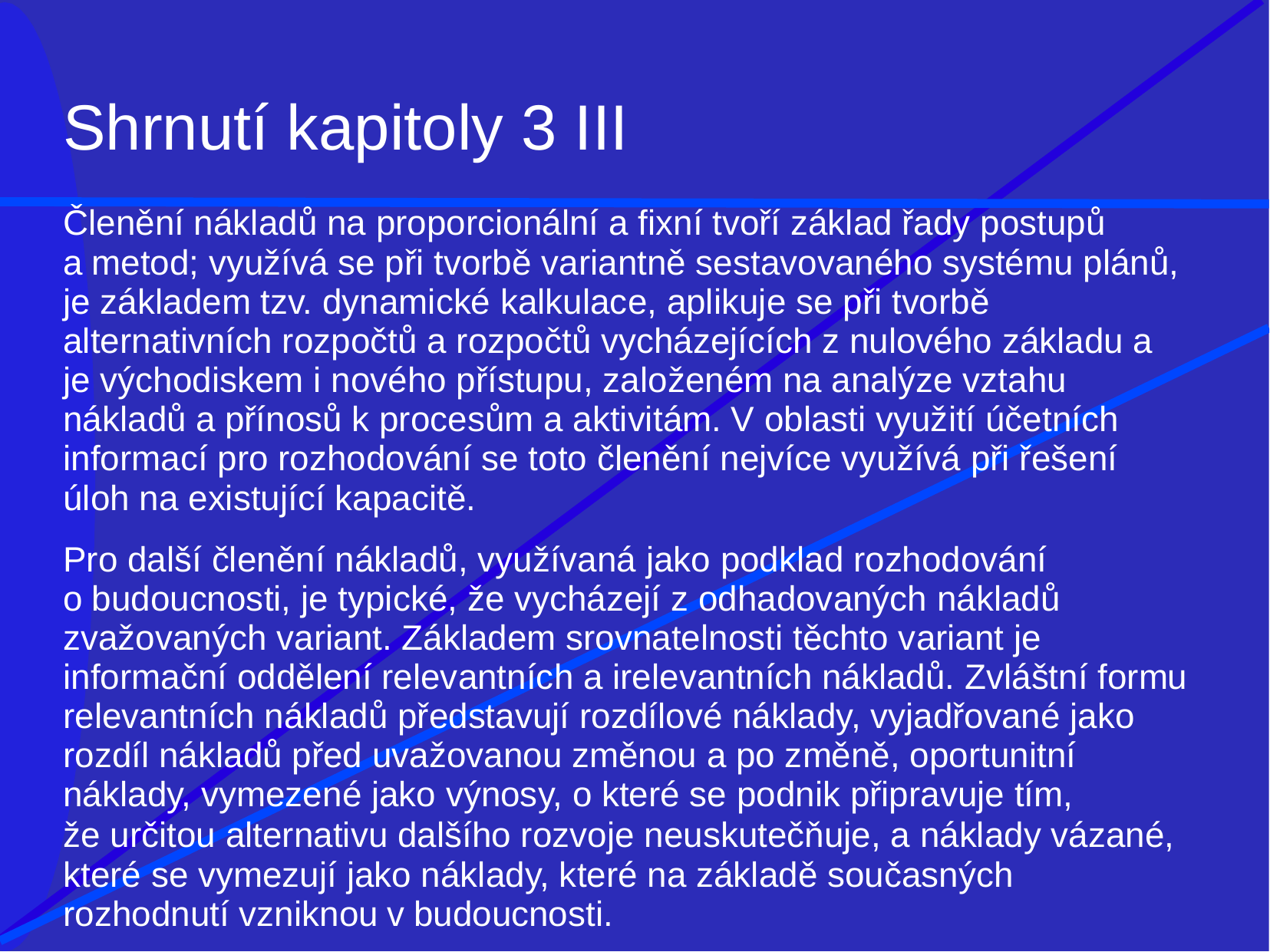

# Shrnutí kapitoly 3 III
Členění nákladů na proporcionální a fixní tvoří základ řady postupů
a metod; využívá se při tvorbě variantně sestavovaného systému plánů, je základem tzv. dynamické kalkulace, aplikuje se při tvorbě alternativních rozpočtů a rozpočtů vycházejících z nulového základu a je východiskem i nového přístupu, založeném na analýze vztahu nákladů a přínosů k procesům a aktivitám. V oblasti využití účetních informací pro rozhodování se toto členění nejvíce využívá při řešení úloh na existující kapacitě.
Pro další členění nákladů, využívaná jako podklad rozhodování o budoucnosti, je typické, že vycházejí z odhadovaných nákladů zvažovaných variant. Základem srovnatelnosti těchto variant je
informační oddělení relevantních a irelevantních nákladů. Zvláštní formu relevantních nákladů představují rozdílové náklady, vyjadřované jako rozdíl nákladů před uvažovanou změnou a po změně, oportunitní náklady, vymezené jako výnosy, o které se podnik připravuje tím,
že určitou alternativu dalšího rozvoje neuskutečňuje, a náklady vázané, které se vymezují jako náklady, které na základě současných rozhodnutí vzniknou v budoucnosti.